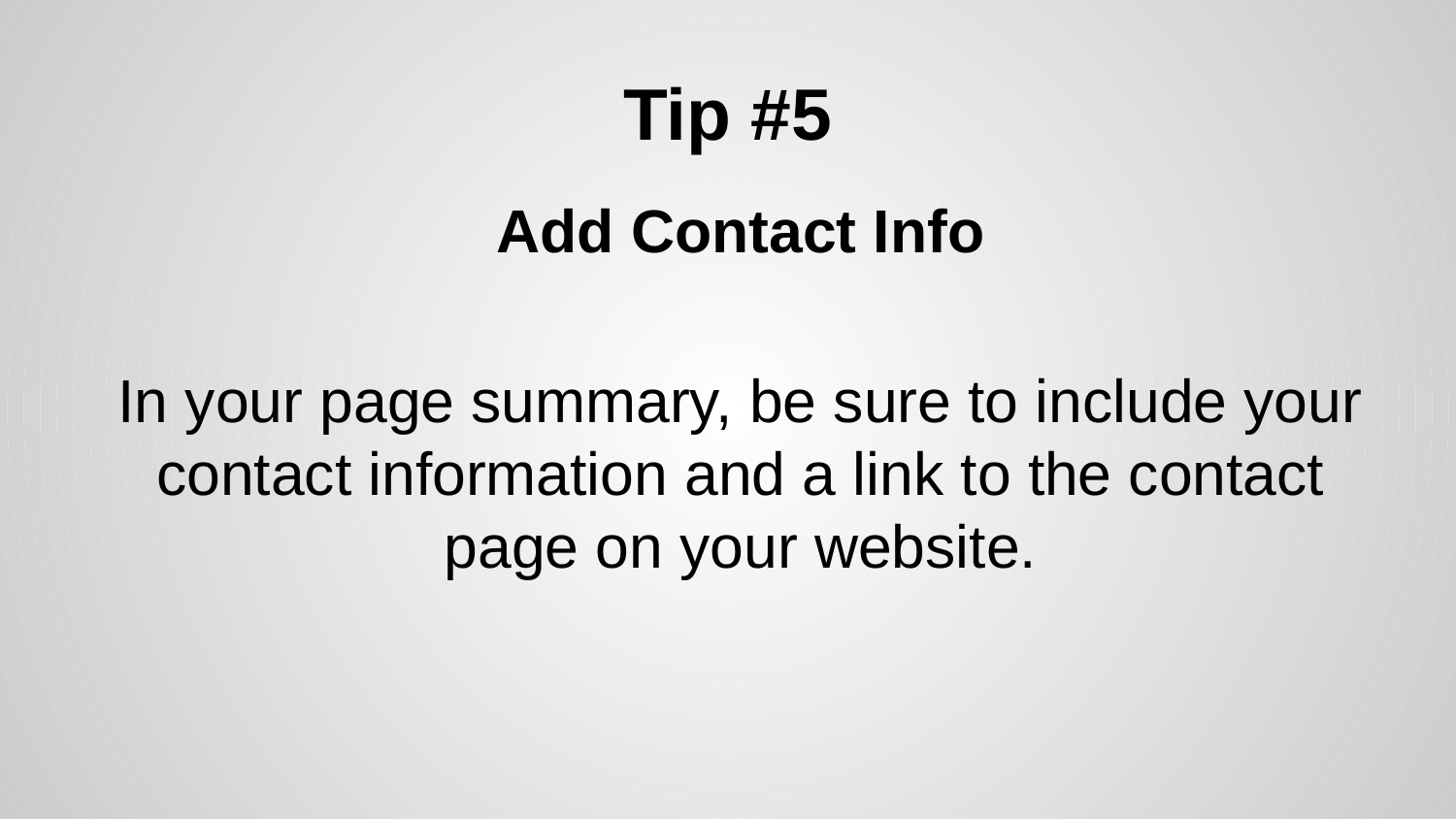

# Tip #5
Add Contact Info

In your page summary, be sure to include your contact information and a link to the contact page on your website.